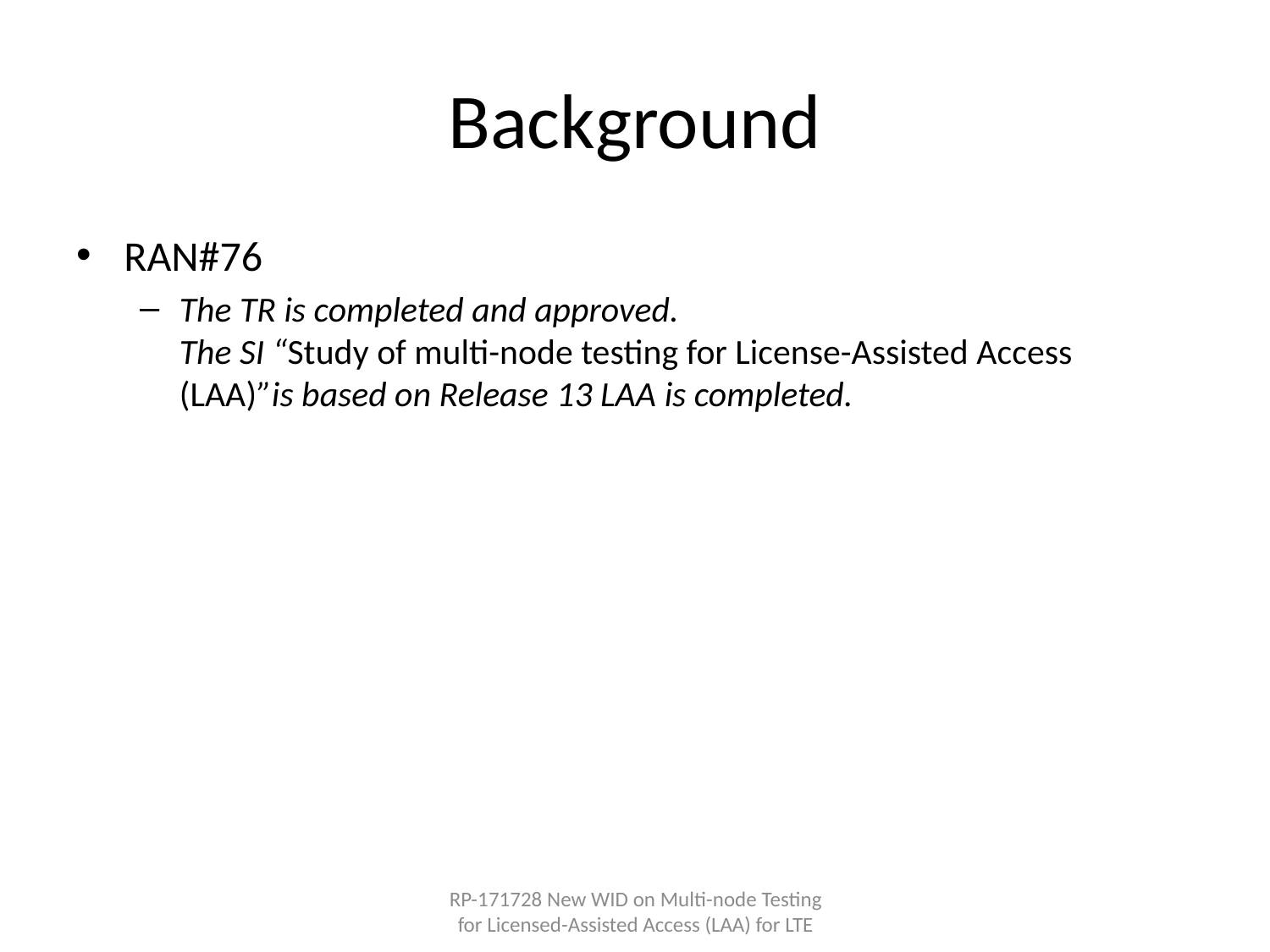

# Background
RAN#76
The TR is completed and approved.
The SI “Study of multi-node testing for License-Assisted Access (LAA)”is based on Release 13 LAA is completed.

RP-171728 New WID on Multi-node Testing for Licensed-Assisted Access (LAA) for LTE